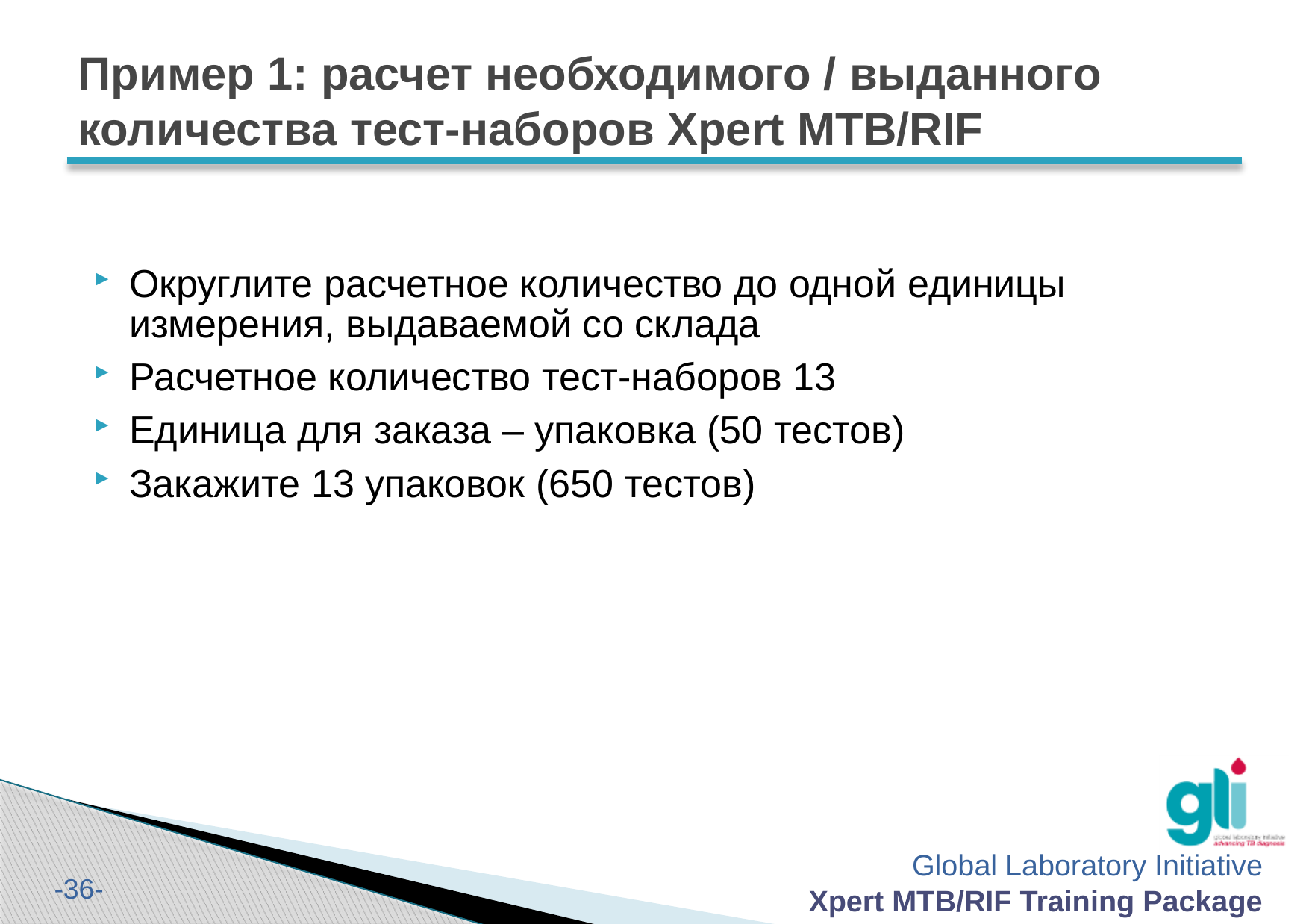

# Пример 1: расчет необходимого / выданного количества тест-наборов Xpert MTB/RIF

Округлите расчетное количество до одной единицы измерения, выдаваемой со склада
Расчетное количество тест-наборов 13
Единица для заказа – упаковка (50 тестов)
Закажите 13 упаковок (650 тестов)